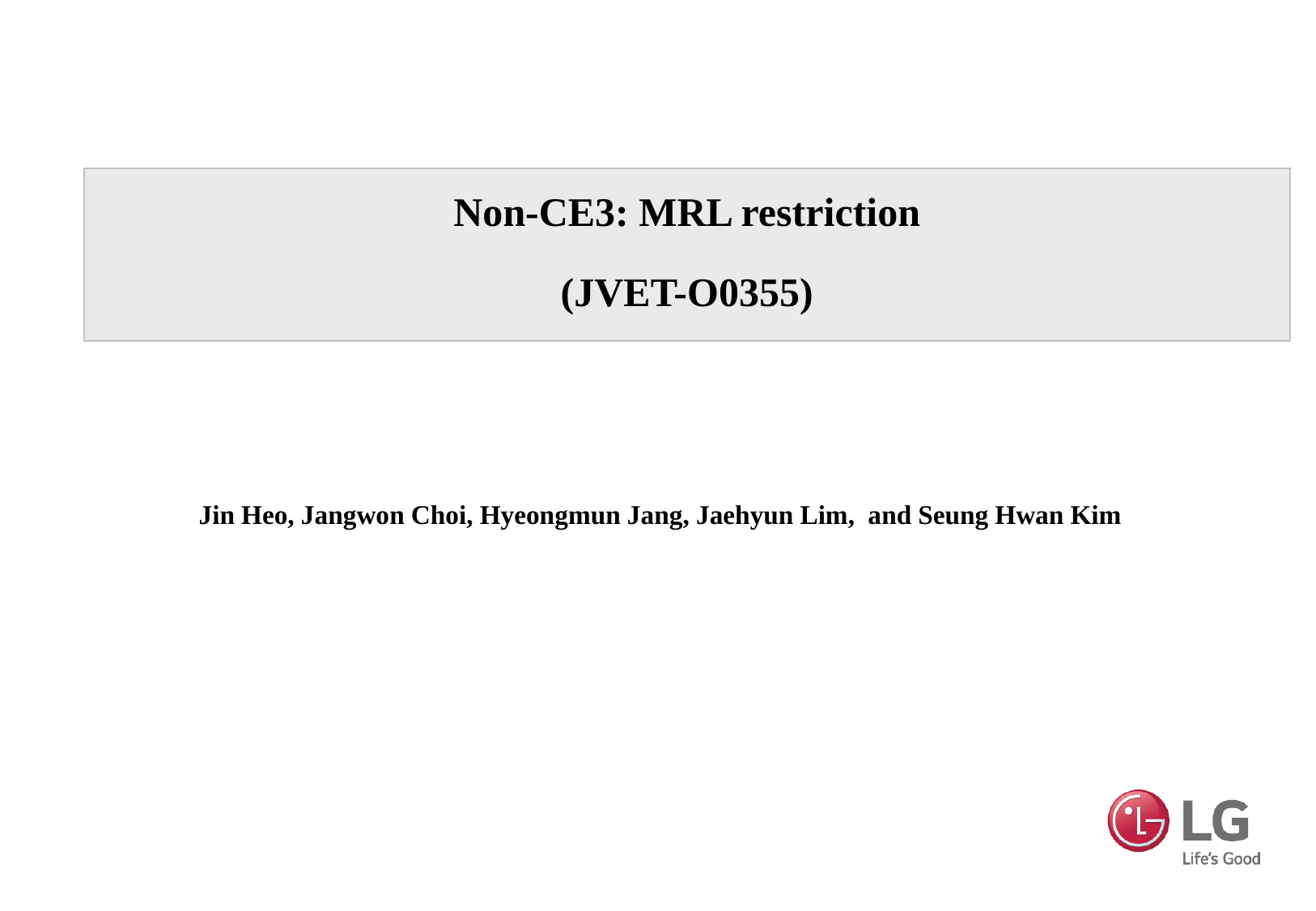

# Non-CE3: MRL restriction (JVET-O0355)
 Jin Heo, Jangwon Choi, Hyeongmun Jang, Jaehyun Lim,  and Seung Hwan Kim